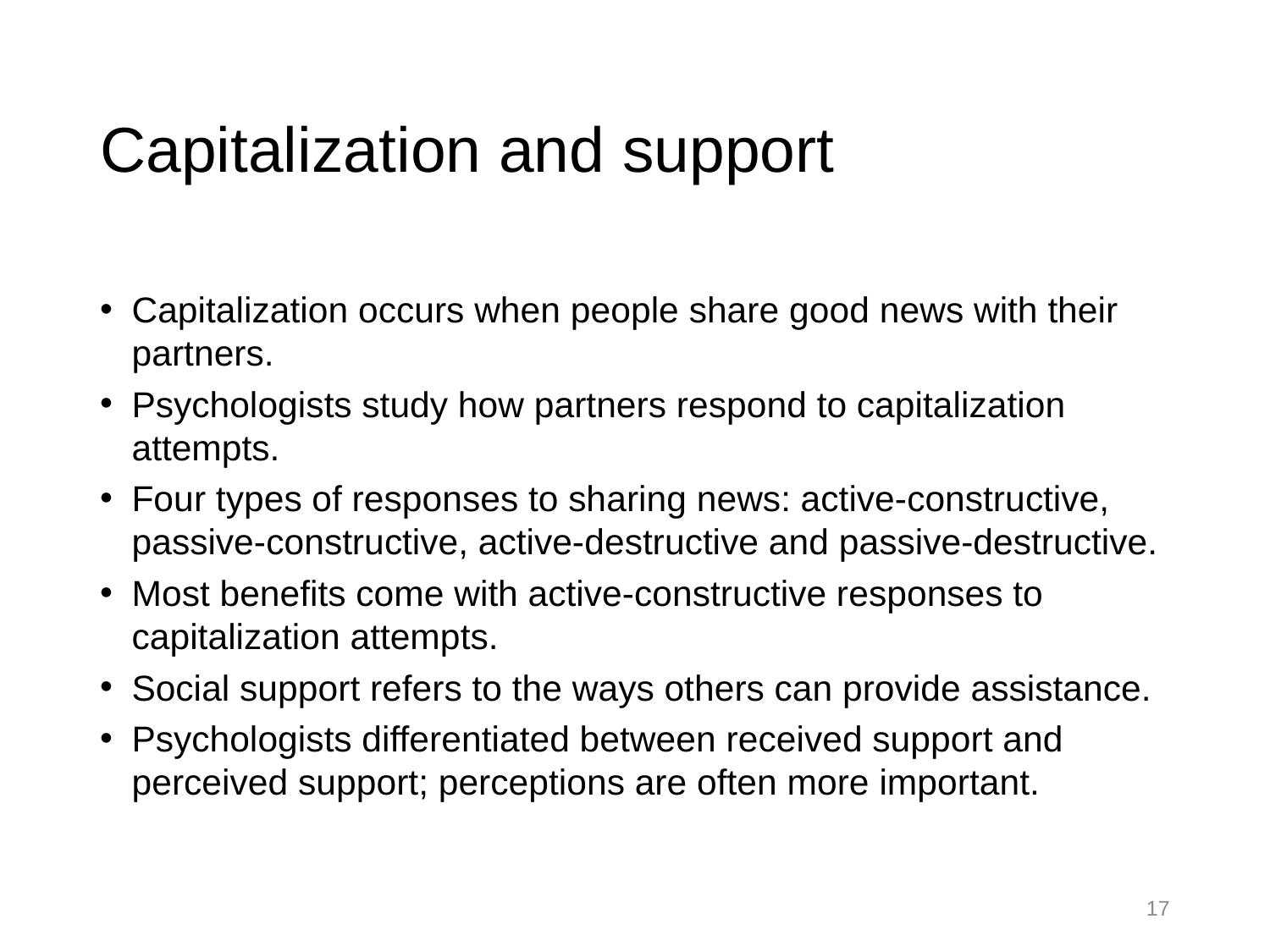

# Capitalization and support
Capitalization occurs when people share good news with their partners.
Psychologists study how partners respond to capitalization attempts.
Four types of responses to sharing news: active-constructive, passive-constructive, active-destructive and passive-destructive.
Most benefits come with active-constructive responses to capitalization attempts.
Social support refers to the ways others can provide assistance.
Psychologists differentiated between received support and perceived support; perceptions are often more important.
17